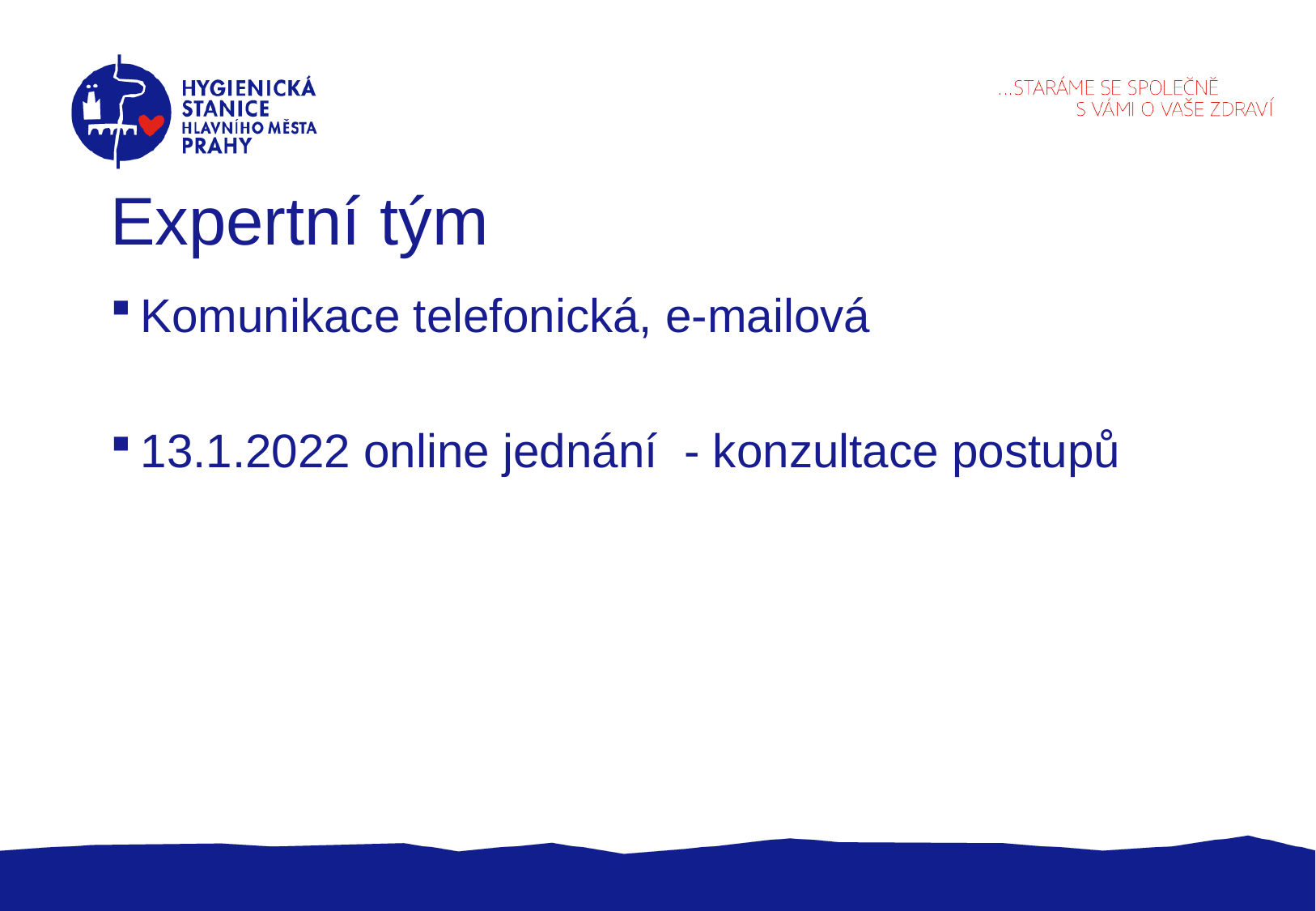

# Expertní tým
Komunikace telefonická, e-mailová

13.1.2022 online jednání  - konzultace postupů